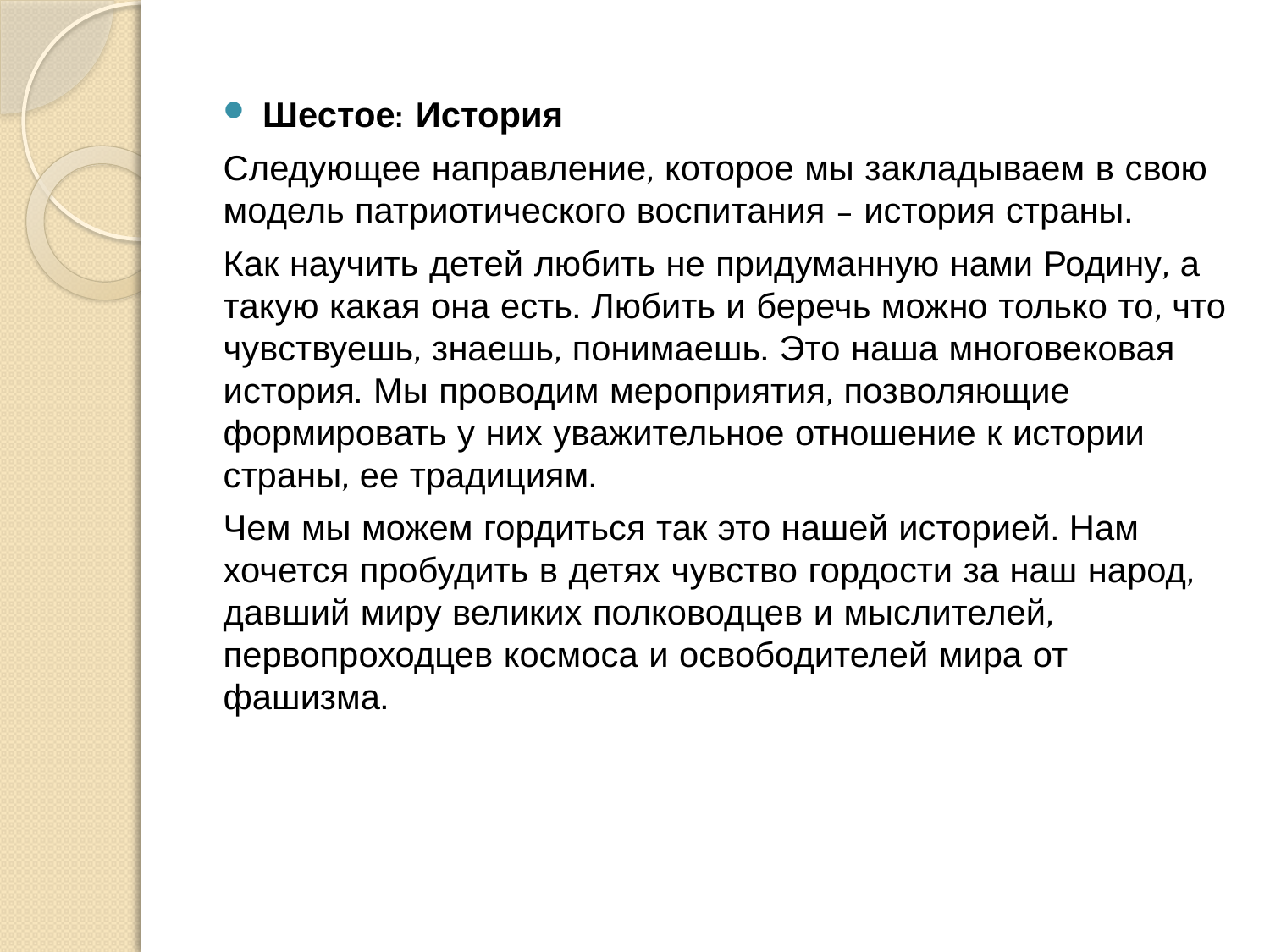

#
Шестое: История
Следующее направление, которое мы закладываем в свою модель патриотического воспитания – история страны.
Как научить детей любить не придуманную нами Родину, а такую какая она есть. Любить и беречь можно только то, что чувствуешь, знаешь, понимаешь. Это наша многовековая история. Мы проводим мероприятия, позволяющие формировать у них уважительное отношение к истории страны, ее традициям.
Чем мы можем гордиться так это нашей историей. Нам хочется пробудить в детях чувство гордости за наш народ, давший миру великих полководцев и мыслителей, первопроходцев космоса и освободителей мира от фашизма.